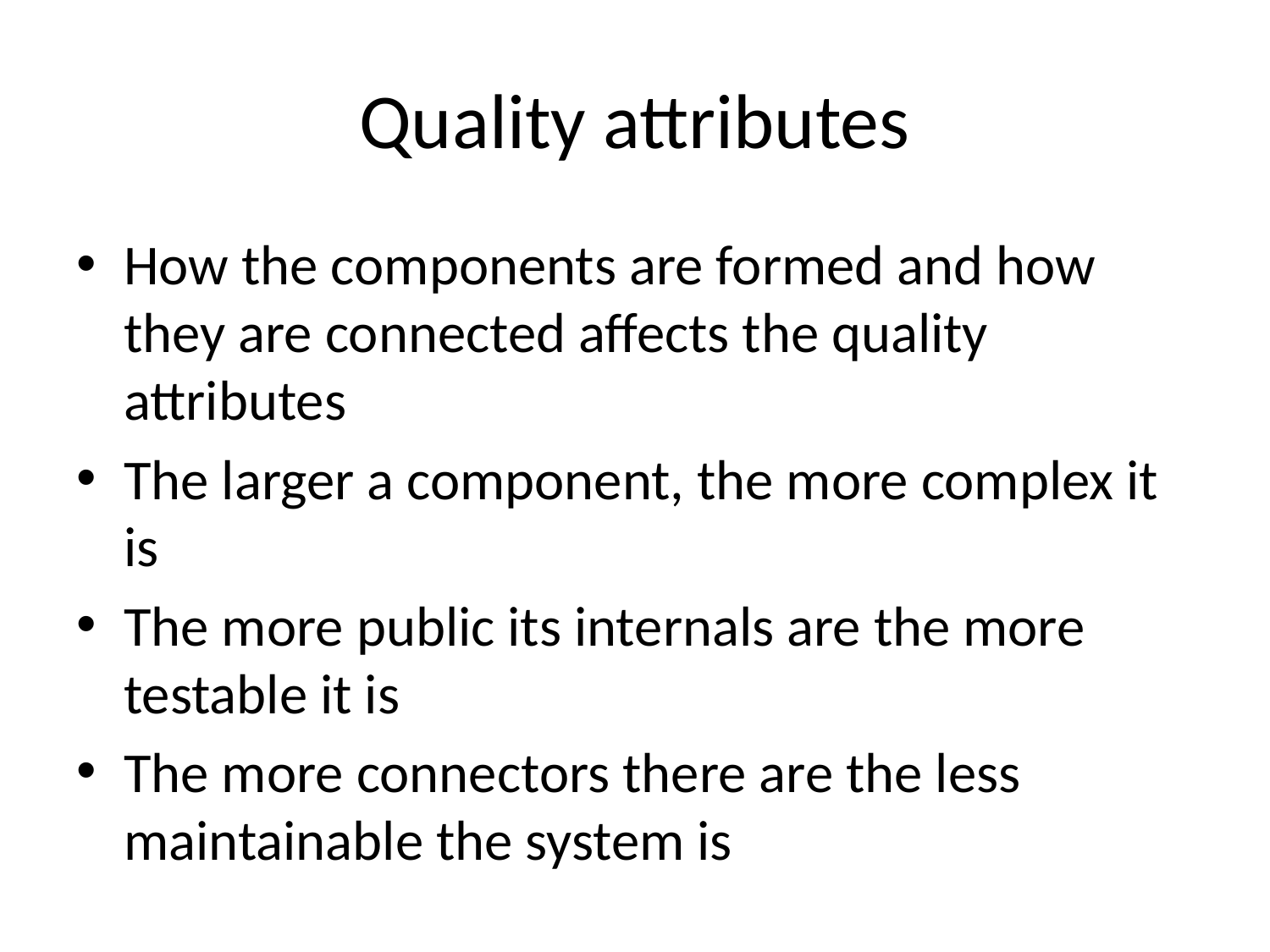

# Quality attributes
How the components are formed and how they are connected affects the quality attributes
The larger a component, the more complex it is
The more public its internals are the more testable it is
The more connectors there are the less maintainable the system is